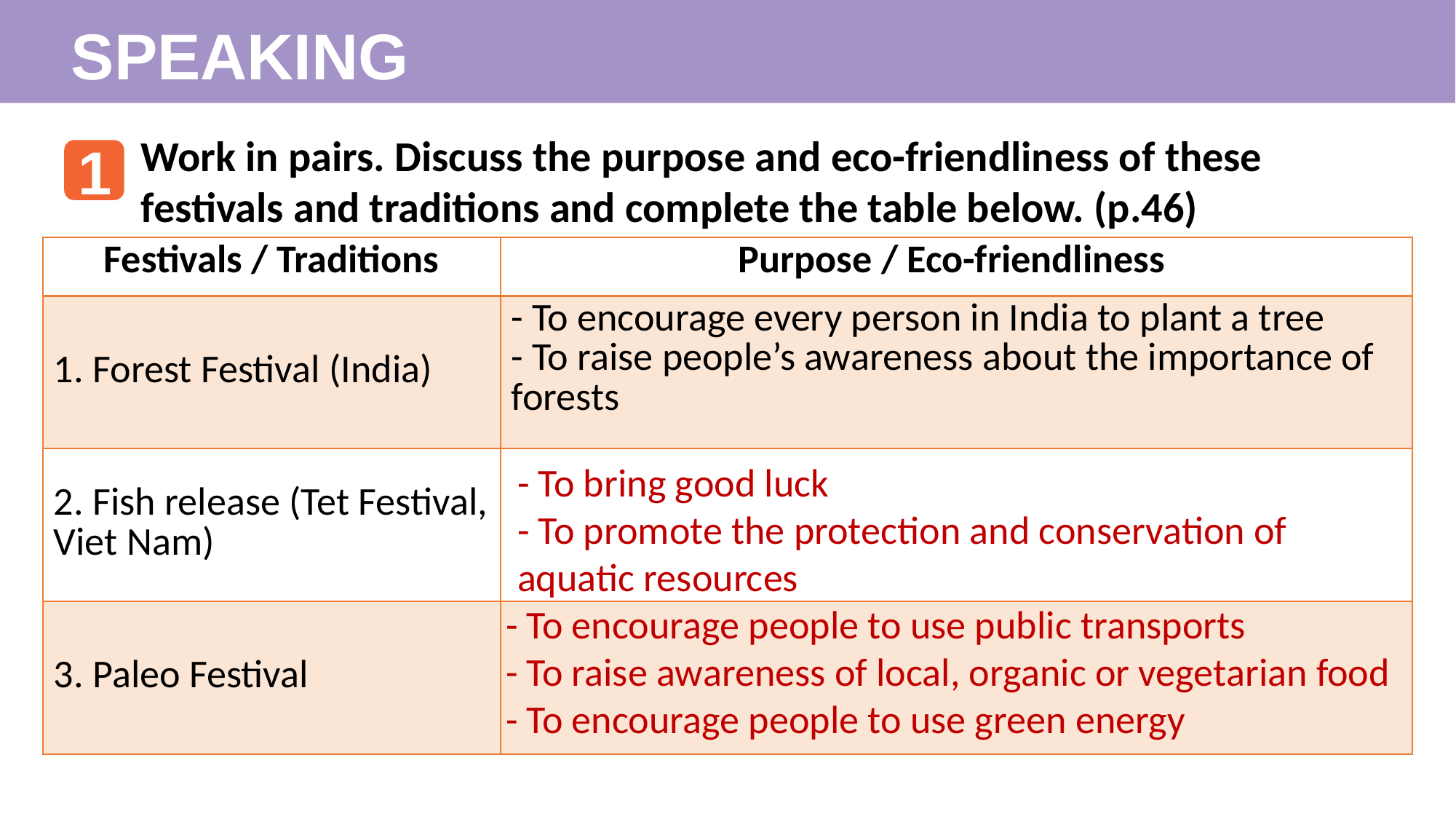

SPEAKING
Work in pairs. Discuss the purpose and eco-friendliness of these festivals and traditions and complete the table below. (p.46)
1

| Festivals / Traditions | Purpose / Eco-friendliness |
| --- | --- |
| 1. Forest Festival (India) | - To encourage every person in India to plant a tree - To raise people’s awareness about the importance of forests |
| 2. Fish release (Tet Festival, Viet Nam) |  |
| 3. Paleo Festival |  |
- To bring good luck
- To promote the protection and conservation of aquatic resources
- To encourage people to use public transports
- To raise awareness of local, organic or vegetarian food
- To encourage people to use green energy